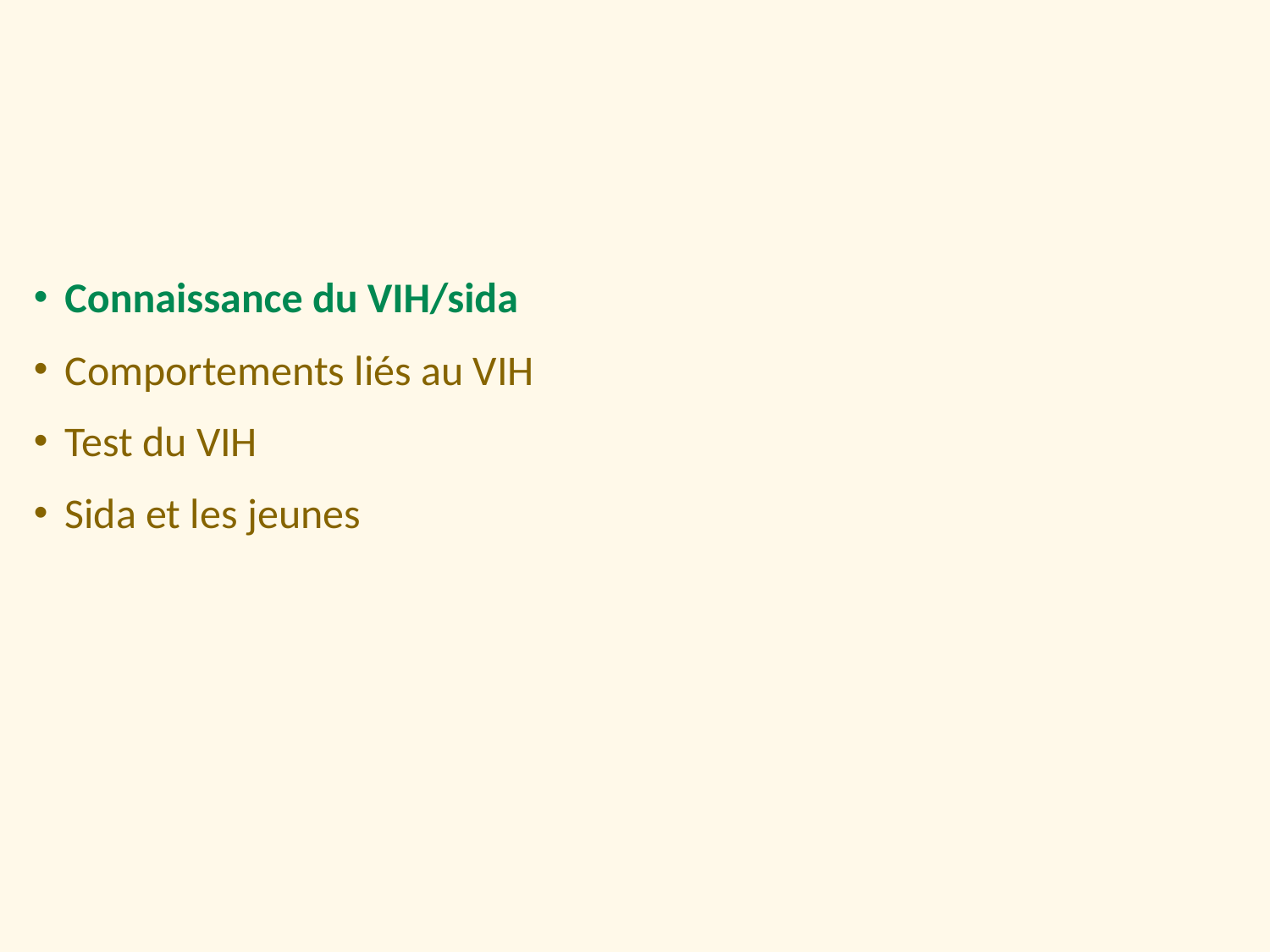

Connaissance du VIH/sida
Comportements liés au VIH
Test du VIH
Sida et les jeunes